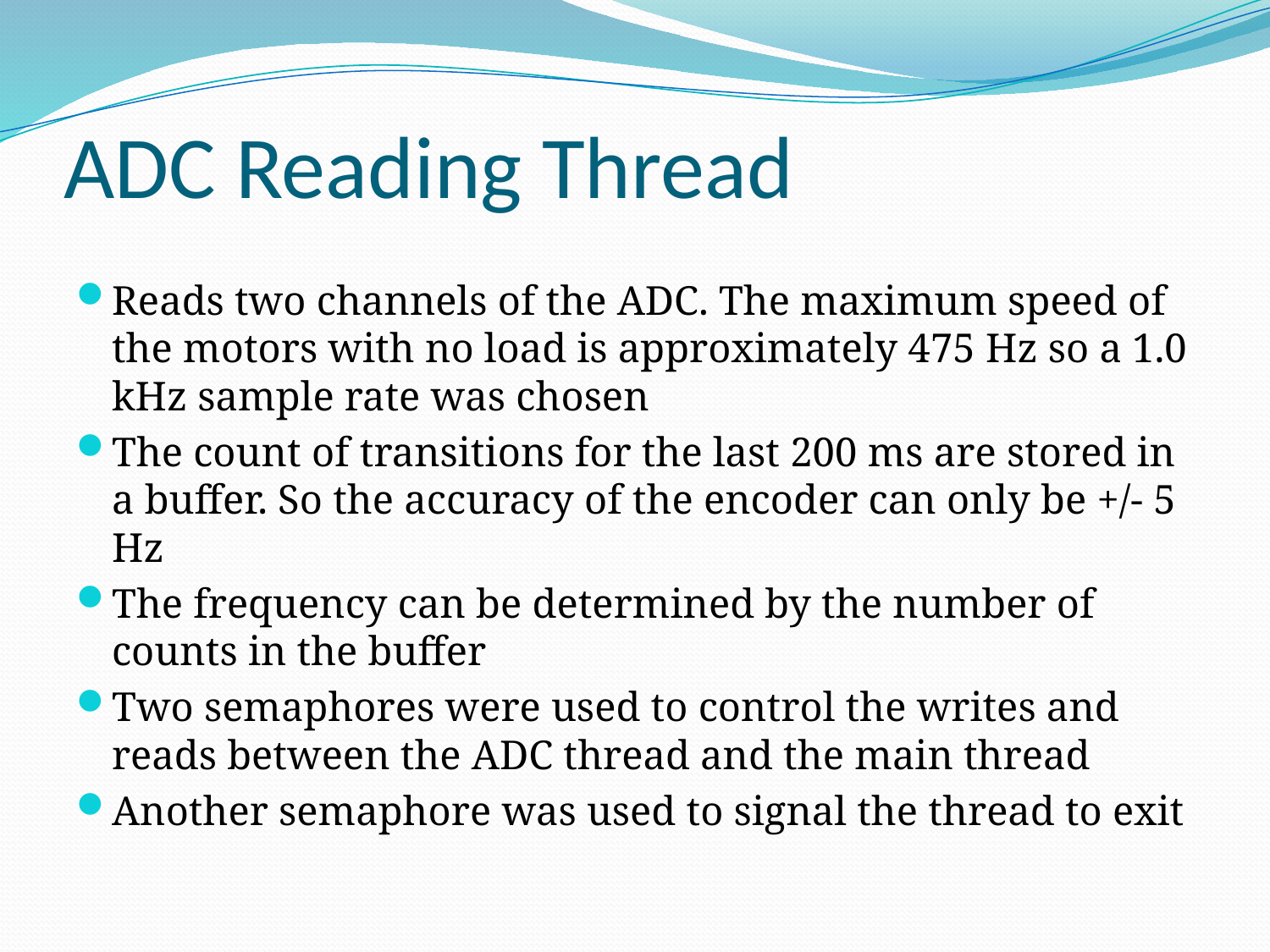

# ADC Reading Thread
Reads two channels of the ADC. The maximum speed of the motors with no load is approximately 475 Hz so a 1.0 kHz sample rate was chosen
The count of transitions for the last 200 ms are stored in a buffer. So the accuracy of the encoder can only be +/- 5 Hz
The frequency can be determined by the number of counts in the buffer
Two semaphores were used to control the writes and reads between the ADC thread and the main thread
Another semaphore was used to signal the thread to exit